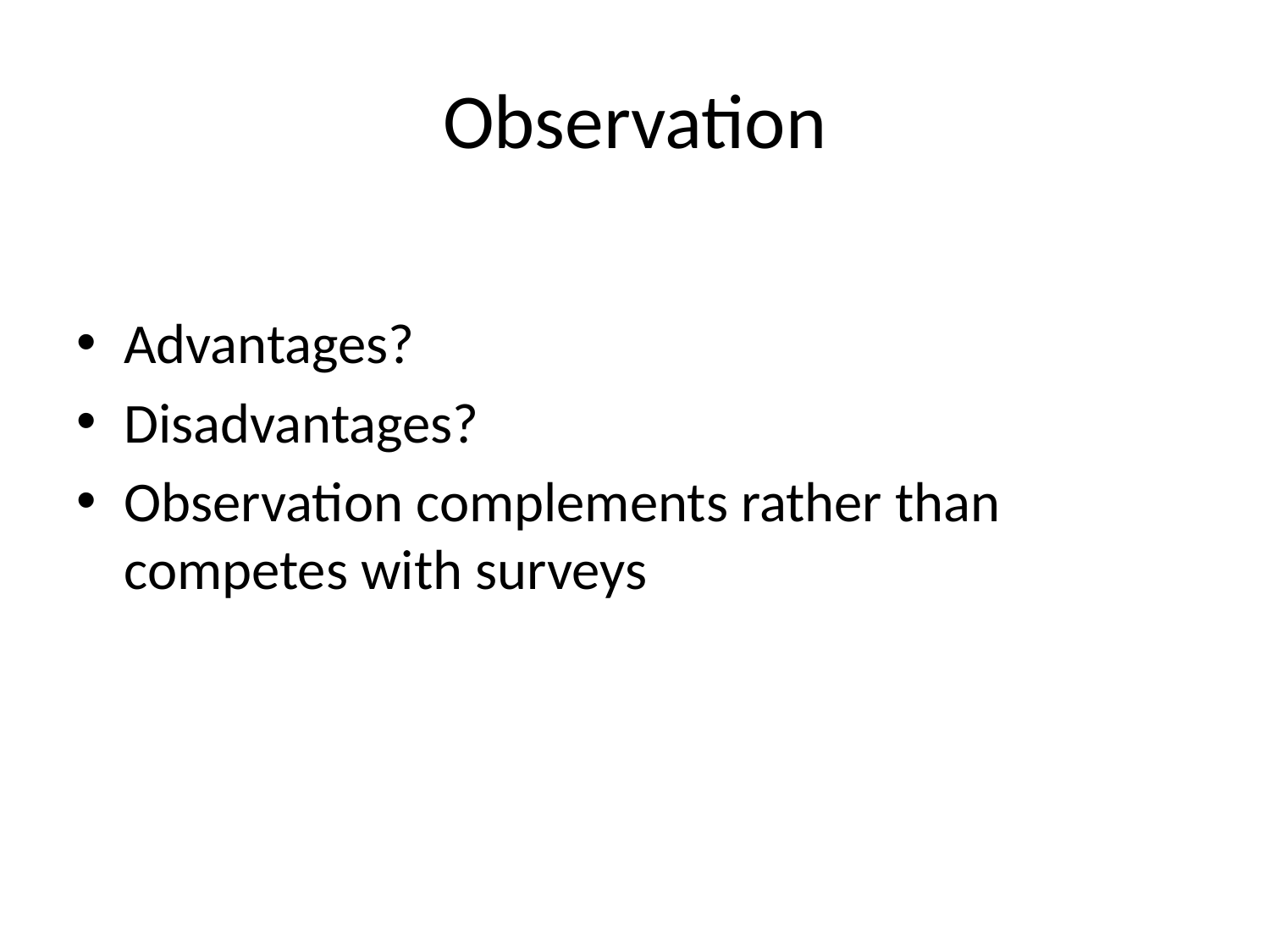

# Observation

Advantages?
Disadvantages?
Observation complements rather than competes with surveys